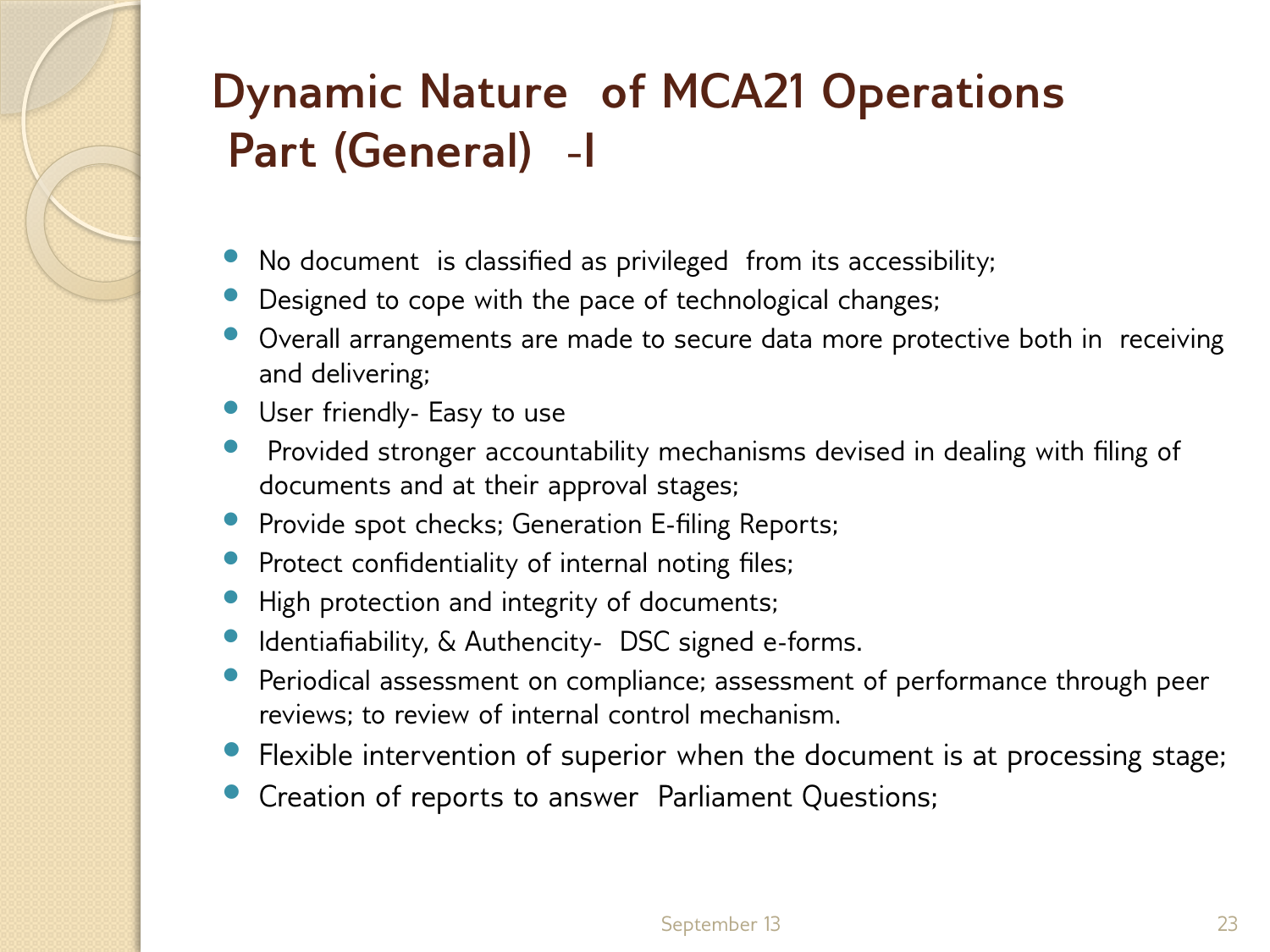

# Dynamic Nature  of MCA21 Operations Part (General)  -I

No document  is classified as privileged  from its accessibility;
Designed to cope with the pace of technological changes;
Overall arrangements are made to secure data more protective both in  receiving and delivering;
User friendly- Easy to use
 Provided stronger accountability mechanisms devised in dealing with filing of documents and at their approval stages;
Provide spot checks; Generation E-filing Reports;
Protect confidentiality of internal noting files;
High protection and integrity of documents;
Identiafiability, & Authencity-  DSC signed e-forms.
Periodical assessment on compliance; assessment of performance through peer reviews; to review of internal control mechanism.
Flexible intervention of superior when the document is at processing stage;
Creation of reports to answer  Parliament Questions;

September 13
23